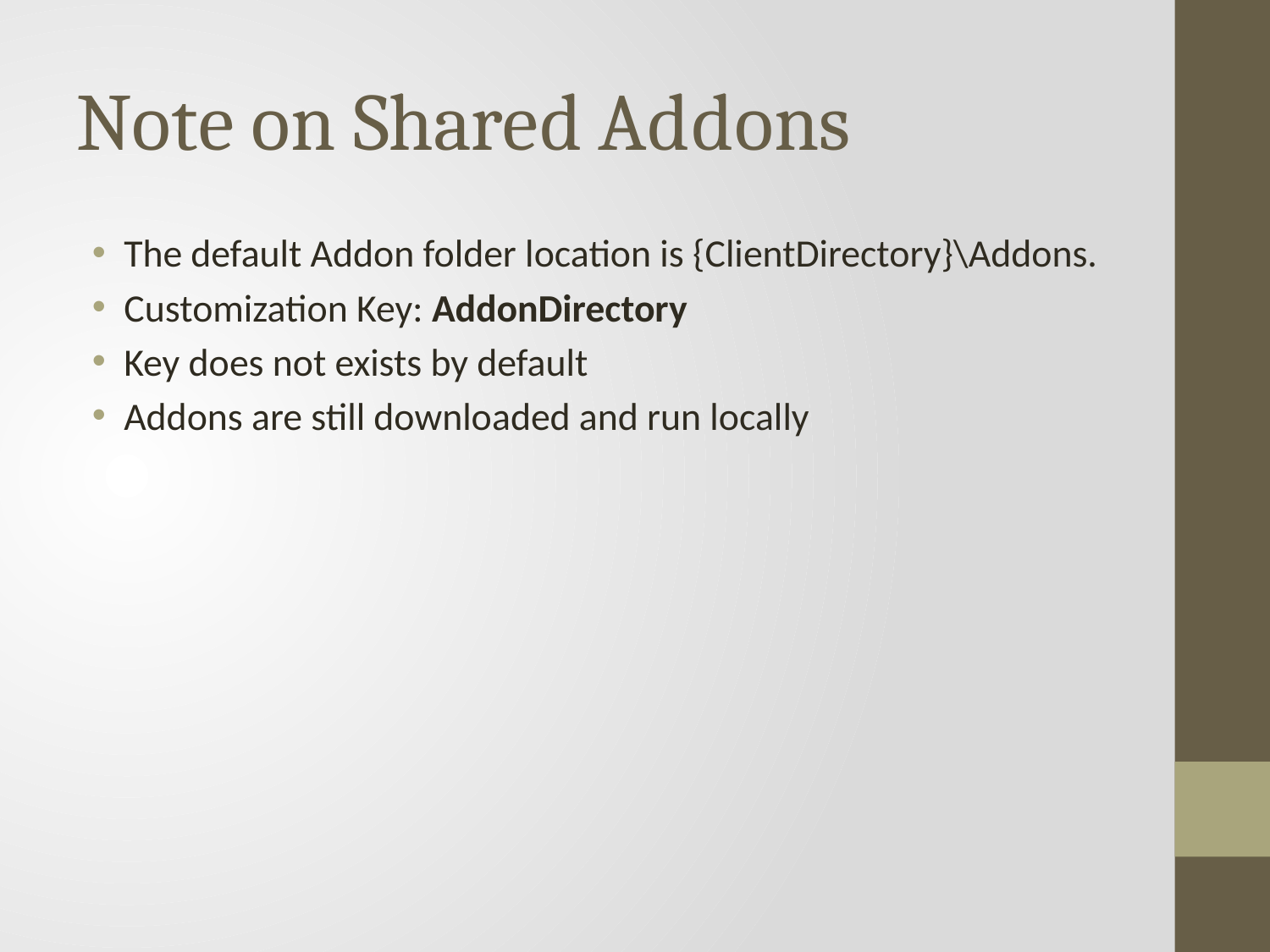

# Note on Shared Addons
The default Addon folder location is {ClientDirectory}\Addons.
Customization Key: AddonDirectory
Key does not exists by default
Addons are still downloaded and run locally